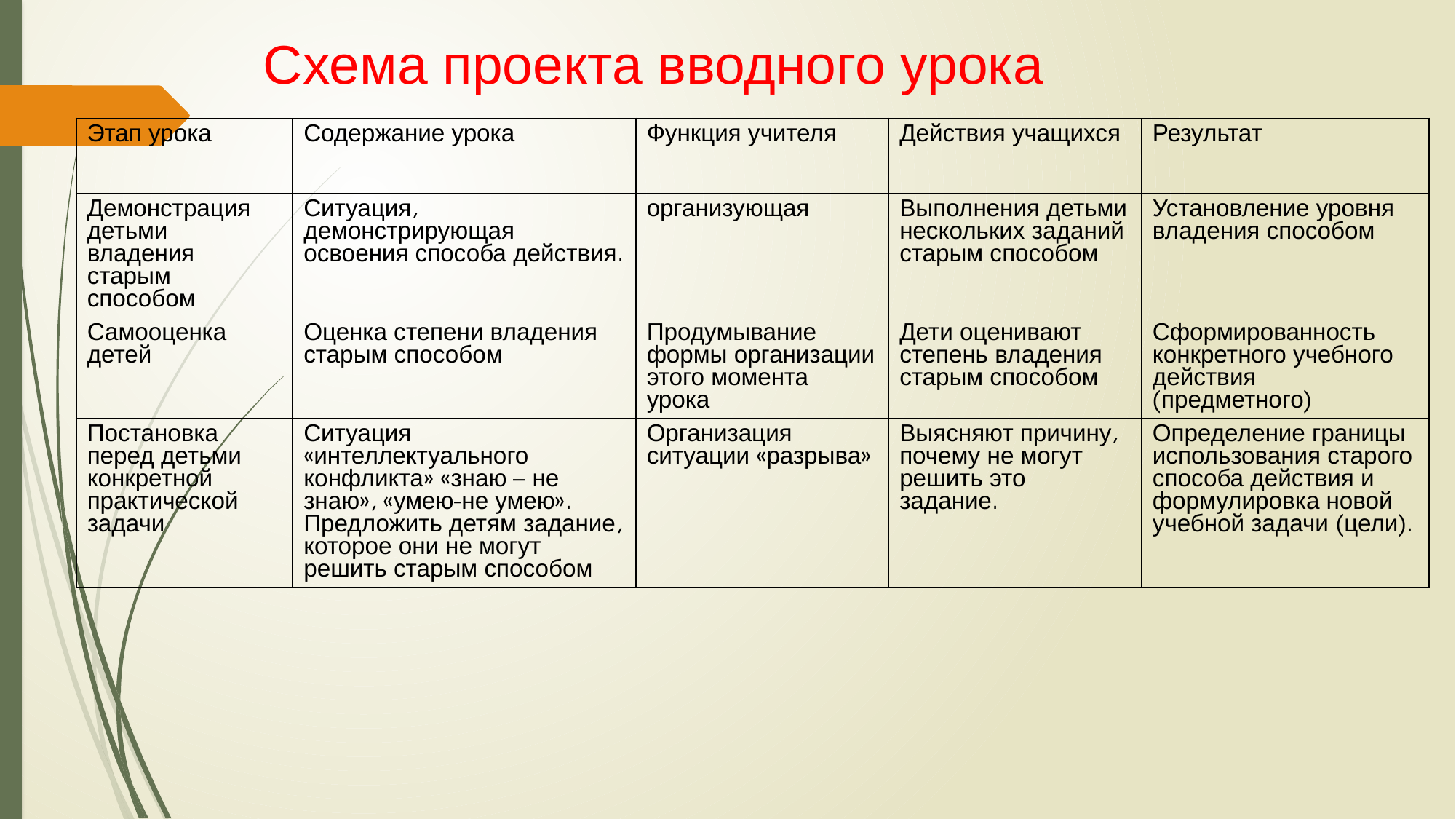

# Схема проекта вводного урока
| Этап урока | Содержание урока | Функция учителя | Действия учащихся | Результат |
| --- | --- | --- | --- | --- |
| Демонстрация детьми владения старым способом | Ситуация, демонстрирующая освоения способа действия. | организующая | Выполнения детьми нескольких заданий старым способом | Установление уровня владения способом |
| Самооценка детей | Оценка степени владения старым способом | Продумывание формы организации этого момента урока | Дети оценивают степень владения старым способом | Сформированность конкретного учебного действия (предметного) |
| Постановка перед детьми конкретной практической задачи | Ситуация «интеллектуального конфликта» «знаю – не знаю», «умею-не умею». Предложить детям задание, которое они не могут решить старым способом | Организация ситуации «разрыва» | Выясняют причину, почему не могут решить это задание. | Определение границы использования старого способа действия и формулировка новой учебной задачи (цели). |